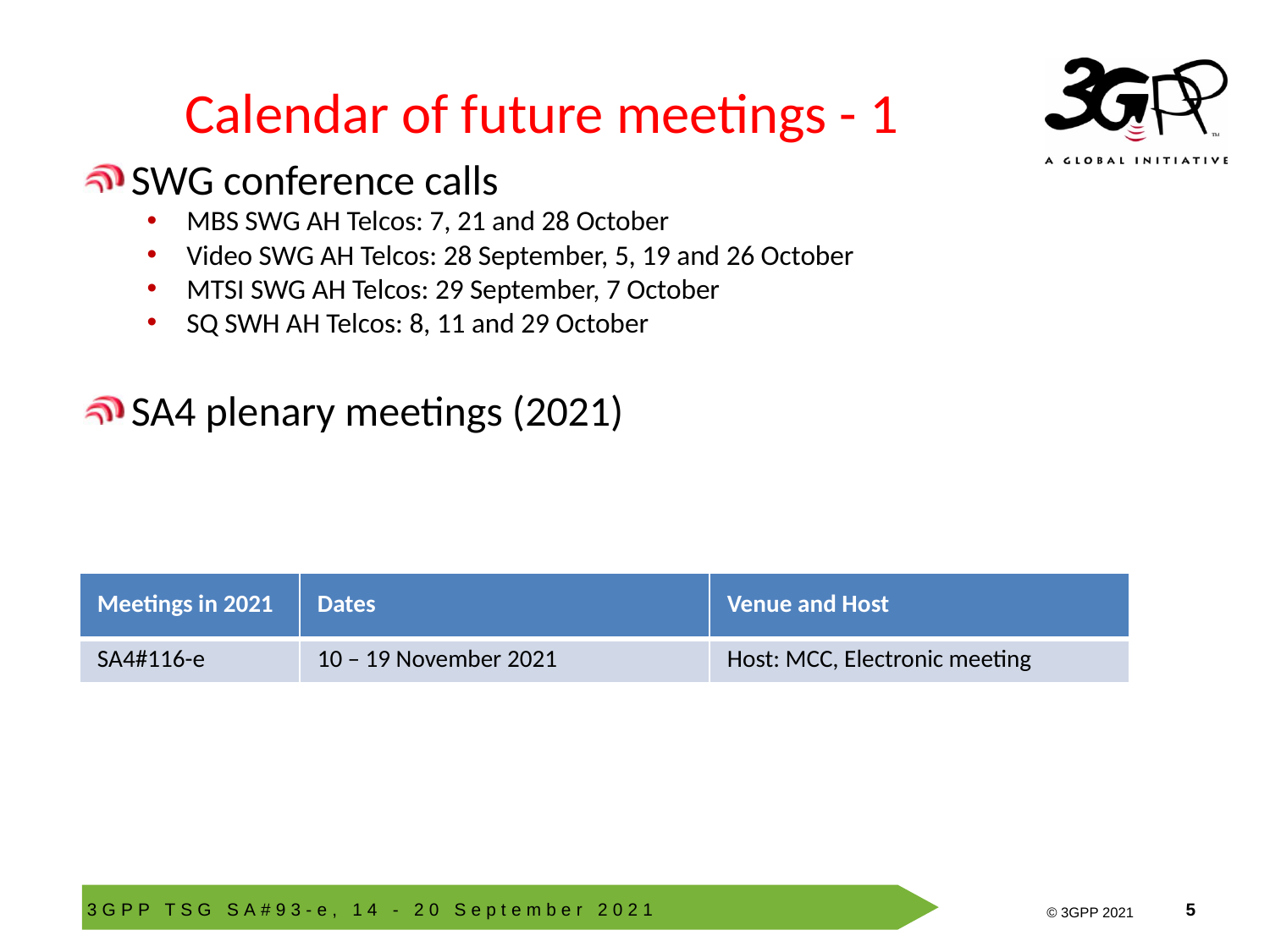

# Calendar of future meetings - 1
SWG conference calls
MBS SWG AH Telcos: 7, 21 and 28 October
Video SWG AH Telcos: 28 September, 5, 19 and 26 October
MTSI SWG AH Telcos: 29 September, 7 October
SQ SWH AH Telcos: 8, 11 and 29 October
SA4 plenary meetings (2021)

| Meetings in 2021 | Dates | Venue and Host |
| --- | --- | --- |
| SA4#116-e | 10 – 19 November 2021 | Host: MCC, Electronic meeting |